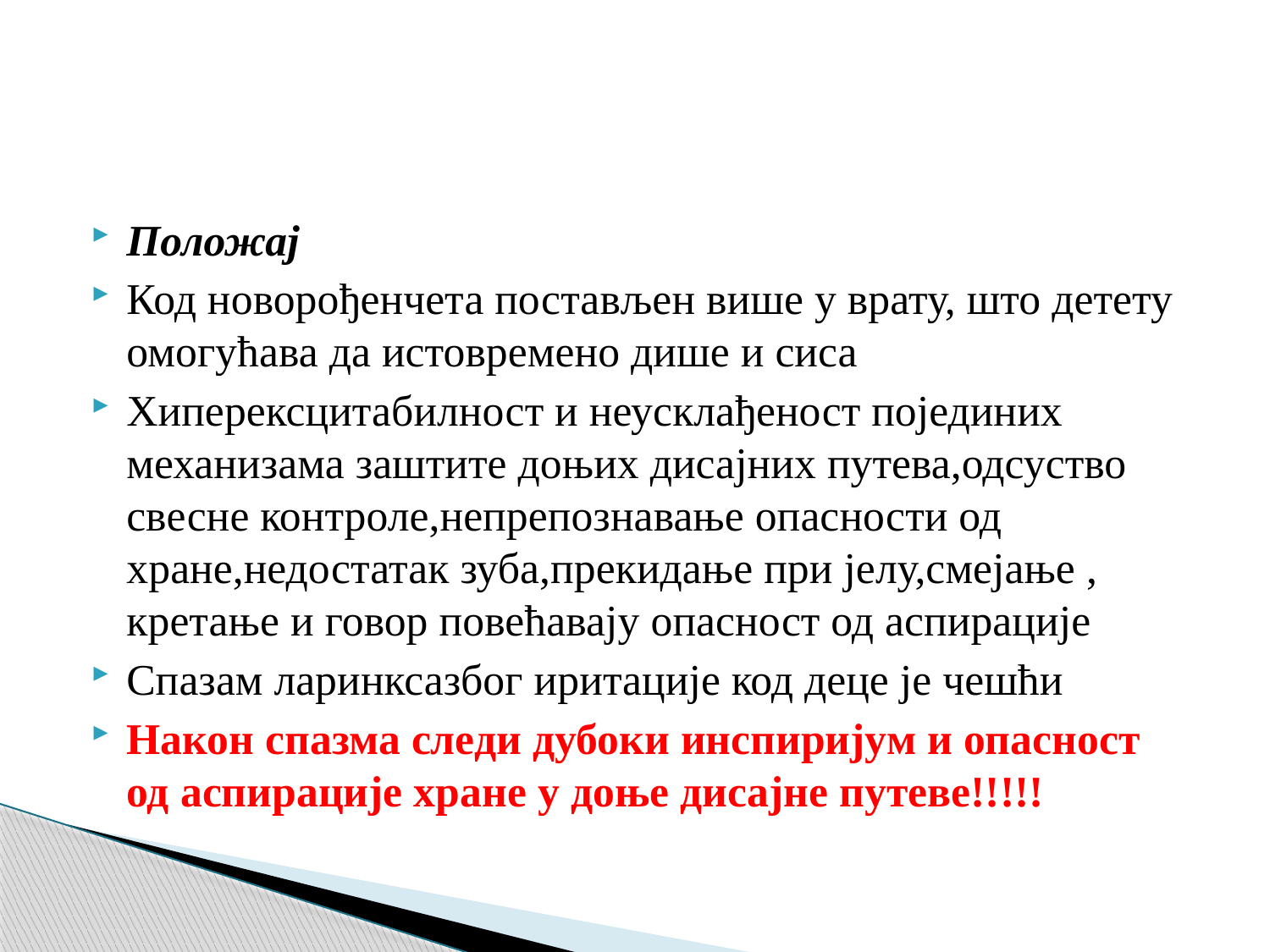

#
Положај
Код новорођенчета постављен више у врату, што детету омогућава да истовремено дише и сиса
Хиперексцитабилност и неусклађеност појединих механизама заштите доњих дисајних путева,одсуство свесне контроле,непрепознавање опасности од хране,недостатак зуба,прекидање при јелу,смејање , кретање и говор повећавају опасност од аспирације
Спазам ларинксазбог иритације код деце је чешћи
Након спазма следи дубоки инспиријум и опасност од аспирације хране у доње дисајне путеве!!!!!